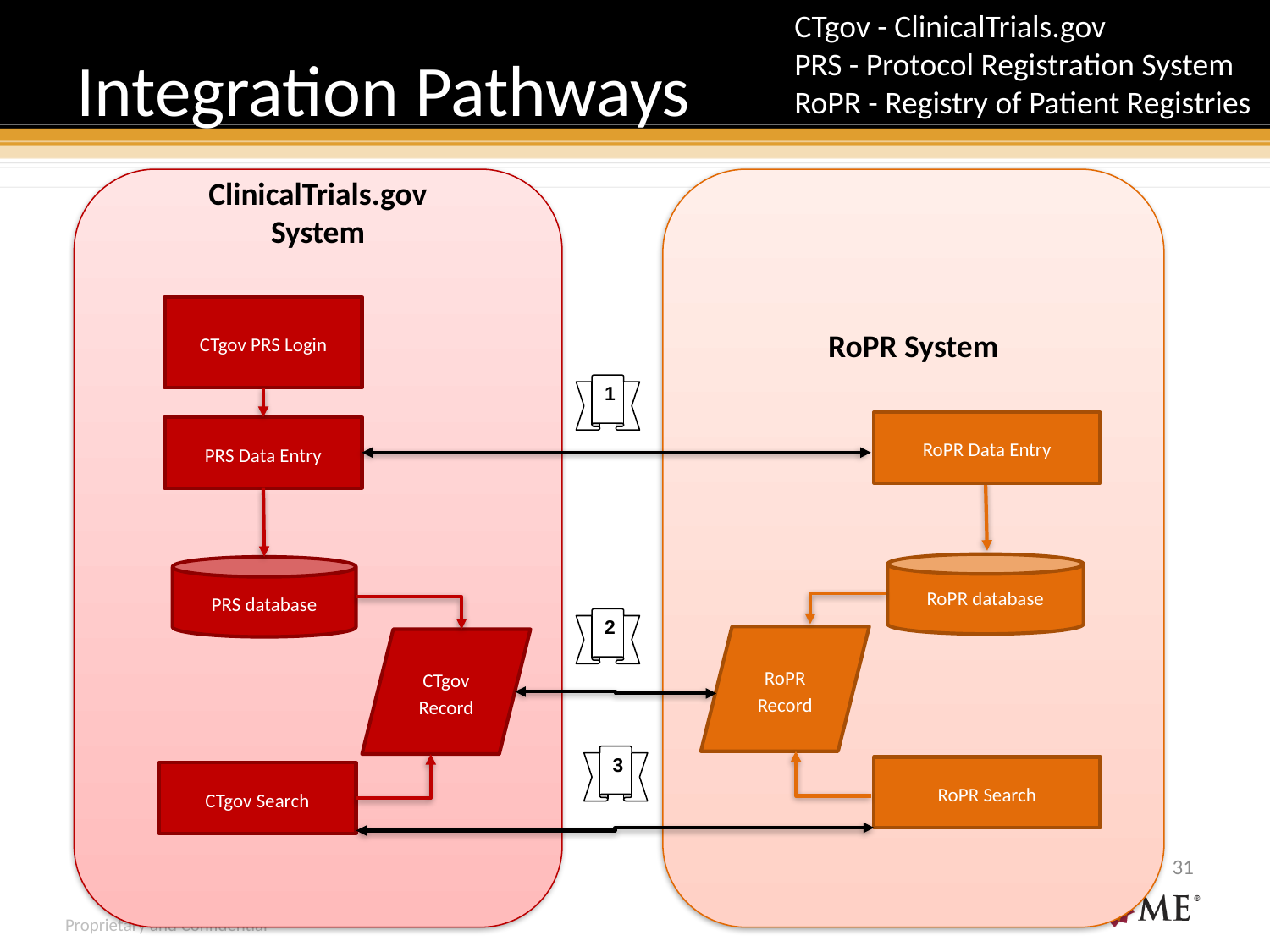

CTgov - ClinicalTrials.gov
PRS - Protocol Registration System
RoPR - Registry of Patient Registries
# Integration Pathways
ClinicalTrials.gov
System

RoPR System

CTgov PRS Login
1
RoPR Data Entry
PRS Data Entry

RoPR database

PRS database
2
RoPR Record
CTgov Record
3
RoPR Search
CTgov Search
31